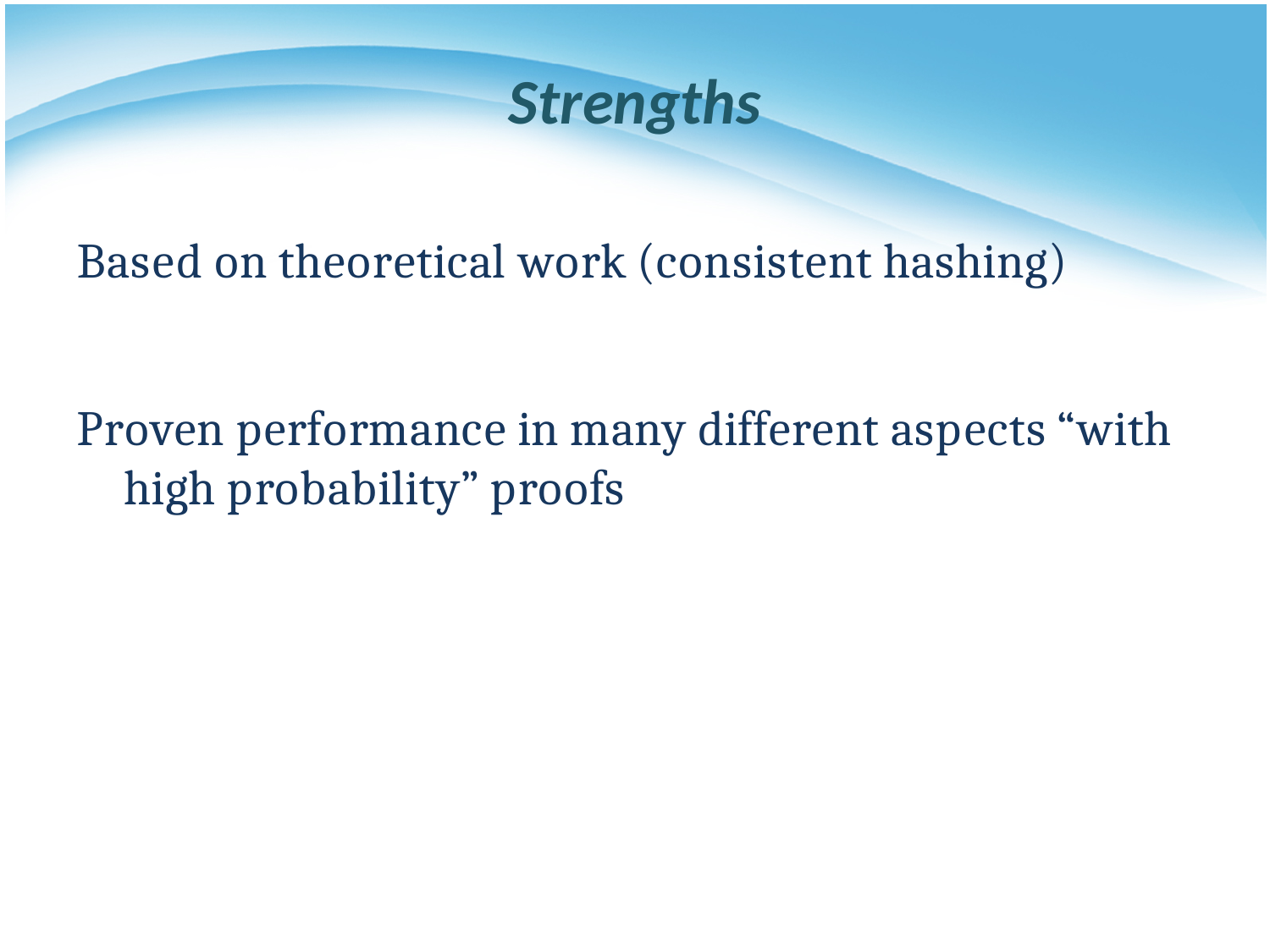

# Strengths
Based on theoretical work (consistent hashing)

Proven performance in many different aspects “with high probability” proofs